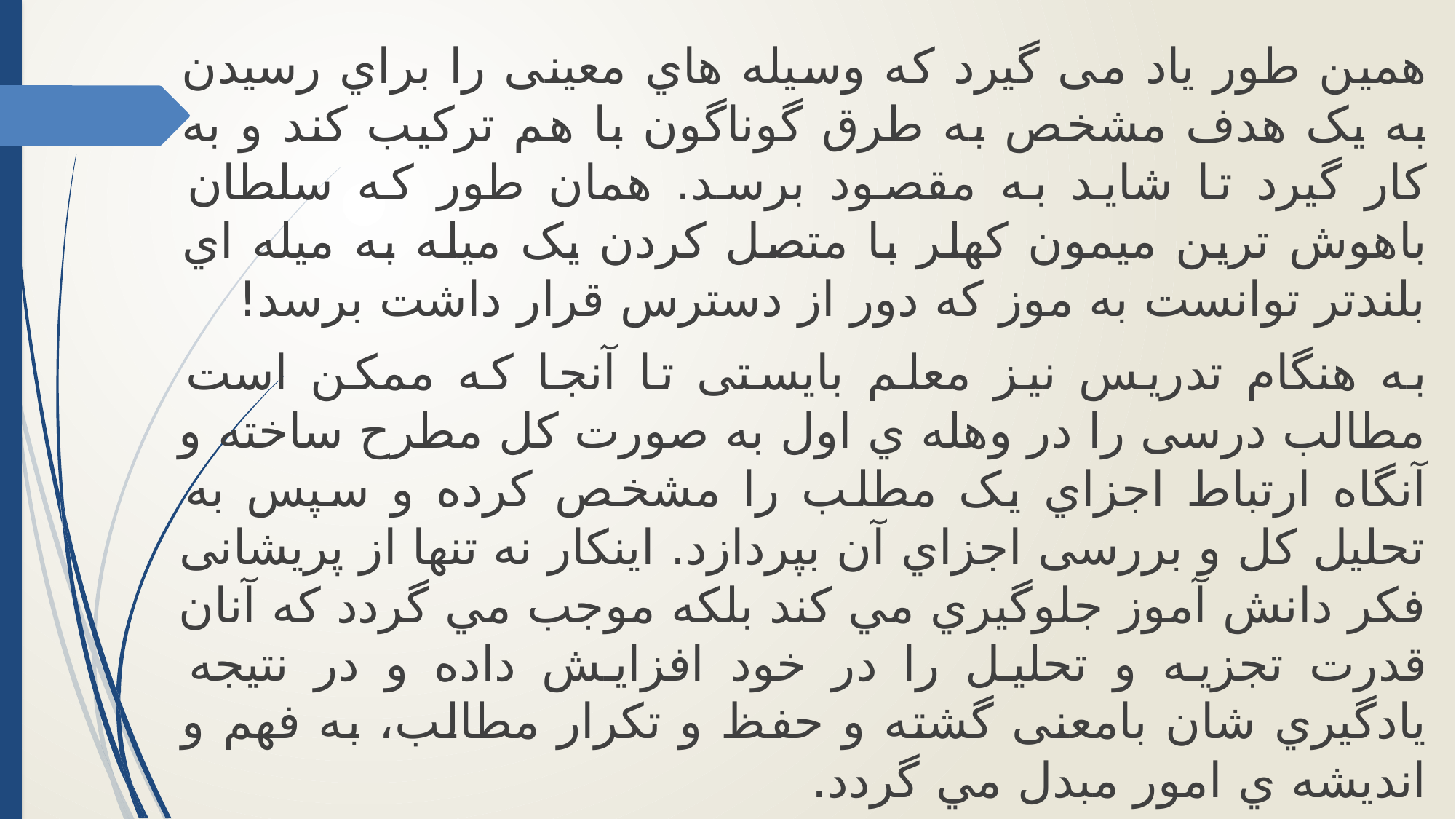

همين طور یاد می گيرد كه وسيله هاي معينی را براي رسيدن به یک هدف مشخص به طرق گوناگون با هم تركيب كند و به كار گيرد تا شاید به مقصود برسد. همان طور كه سلطان باهوش ترین ميمون كهلر با متصل كردن یک ميله به ميله اي بلندتر توانست به موز كه دور از دسترس قرار داشت برسد!
به هنگام تدریس نيز معلم بایستی تا آنجا كه ممکن است مطالب درسی را در وهله ي اول به صورت كل مطرح ساخته و آنگاه ارتباط اجزاي یک مطلب را مشخص كرده و سپس به تحليل كل و بررسی اجزاي آن بپردازد. اینکار نه تنها از پریشانی فکر دانش آموز جلوگيري مي کند بلکه موجب مي گردد كه آنان قدرت تجزیه و تحليل را در خود افزایش داده و در نتيجه یادگيري شان بامعنی گشته و حفظ و تکرار مطالب، به فهم و اندیشه ي امور مبدل مي گردد.